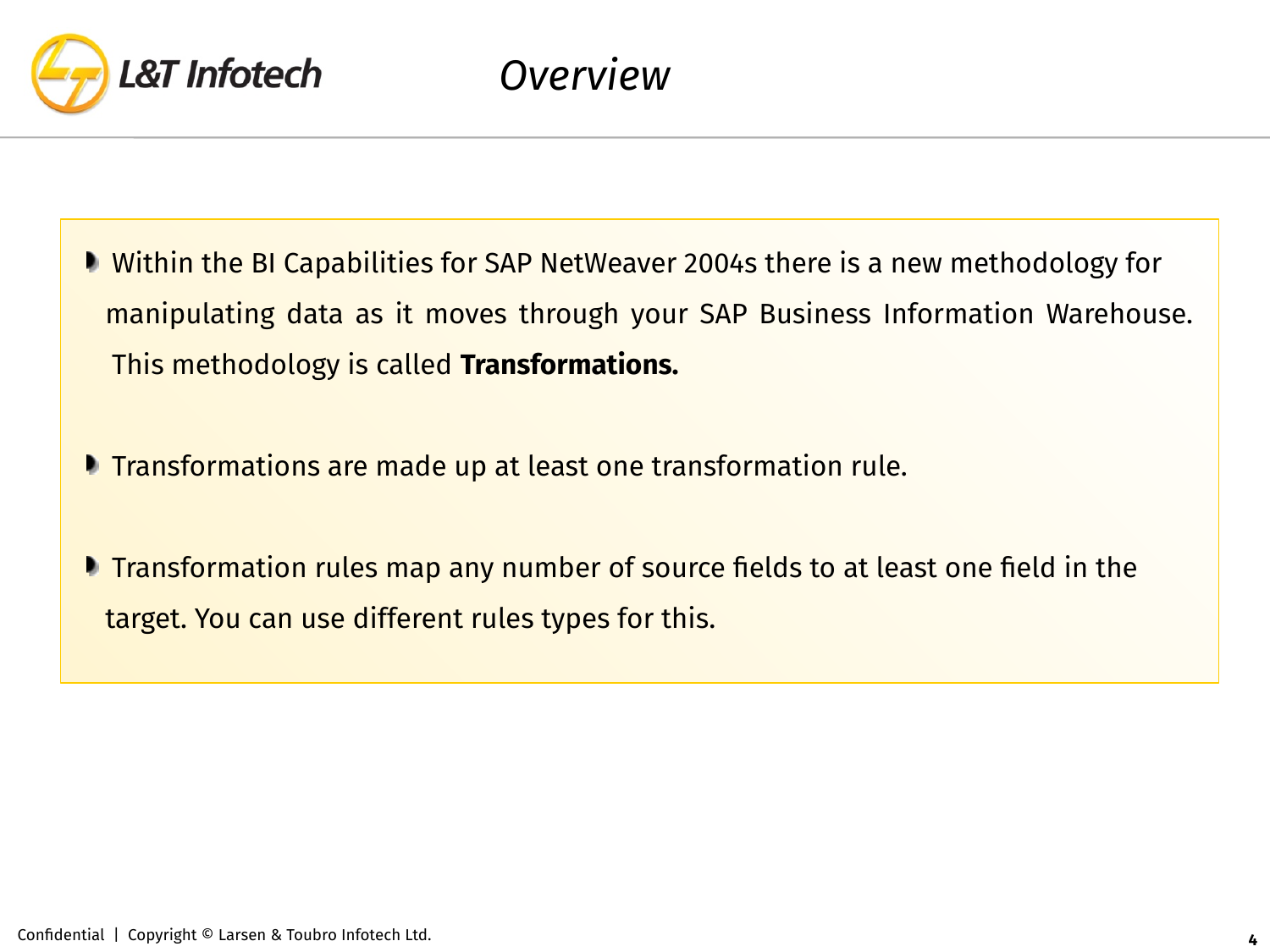

# Overview
Within the BI Capabilities for SAP NetWeaver 2004s there is a new methodology for
manipulating data as it moves through your SAP Business Information Warehouse.
This methodology is called Transformations.

Transformations are made up at least one transformation rule.

Transformation rules map any number of source fields to at least one field in the
target. You can use different rules types for this.

Confidential  |  Copyright © Larsen & Toubro Infotech Ltd.
4